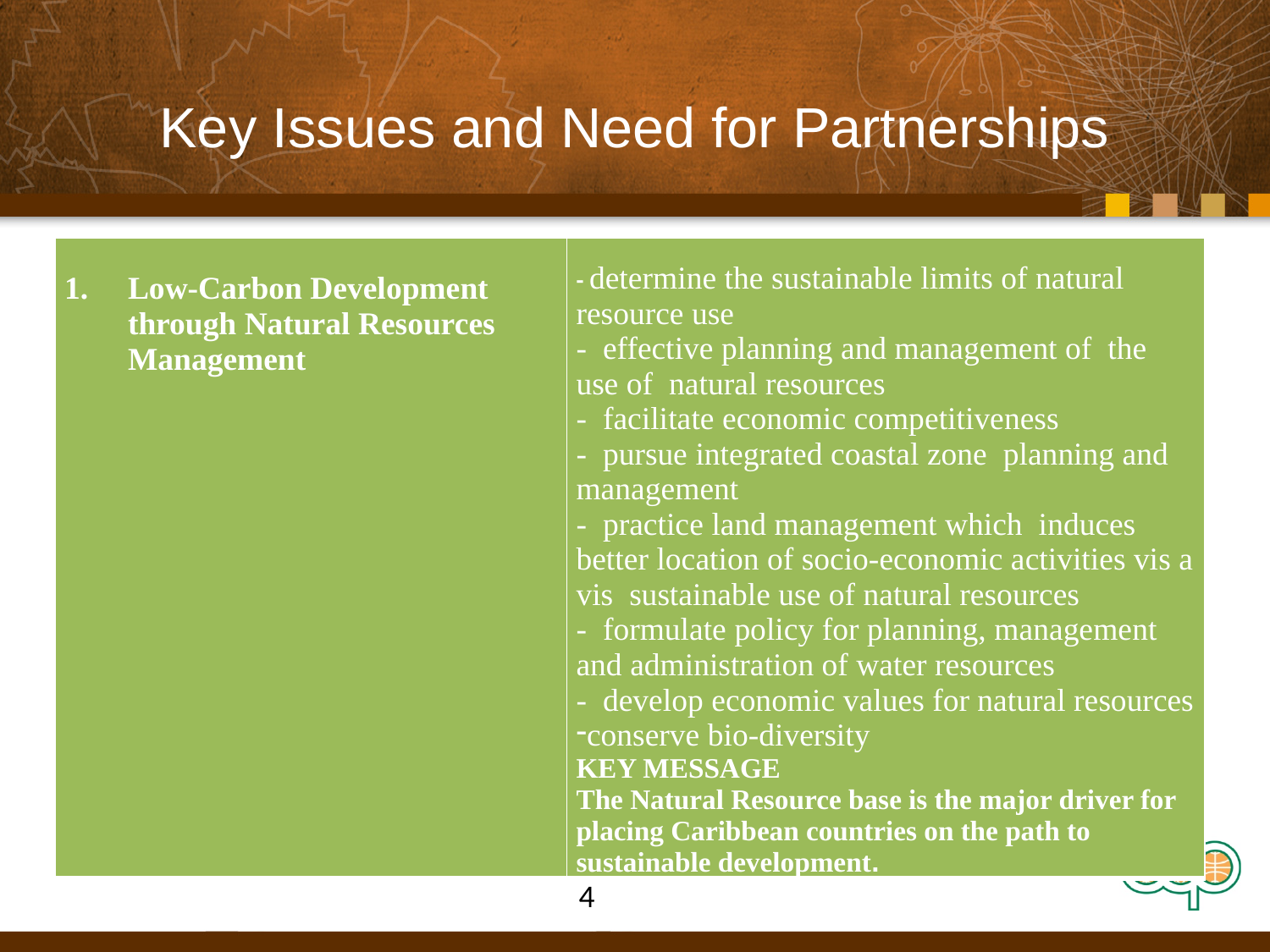

# Key Issues and Need for Partnerships
| Low-Carbon Development through Natural Resources Management | - determine the sustainable limits of natural resource use - effective planning and management of the use of natural resources - facilitate economic competitiveness - pursue integrated coastal zone planning and management - practice land management which induces better location of socio-economic activities vis a vis sustainable use of natural resources - formulate policy for planning, management and administration of water resources - develop economic values for natural resources conserve bio-diversity KEY MESSAGE The Natural Resource base is the major driver for placing Caribbean countries on the path to sustainable development. |
| --- | --- |
	4